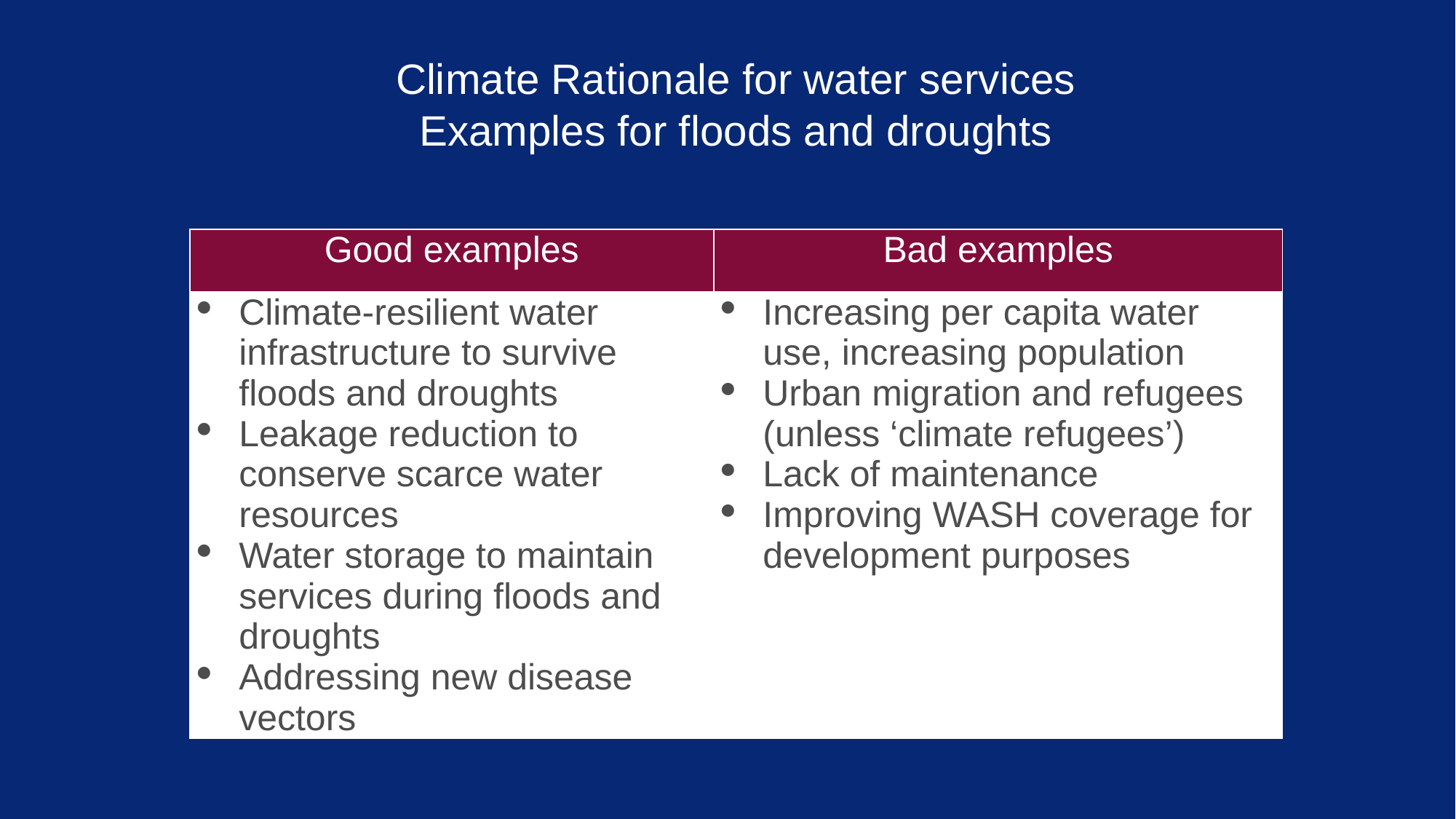

Climate Rationale for water services Examples for floods and droughts
| Good examples | Bad examples |
| --- | --- |
| Climate-resilient water infrastructure to survive floods and droughts Leakage reduction to conserve scarce water resources Water storage to maintain services during floods and droughts Addressing new disease vectors | Increasing per capita water use, increasing population Urban migration and refugees (unless ‘climate refugees’) Lack of maintenance Improving WASH coverage for development purposes |